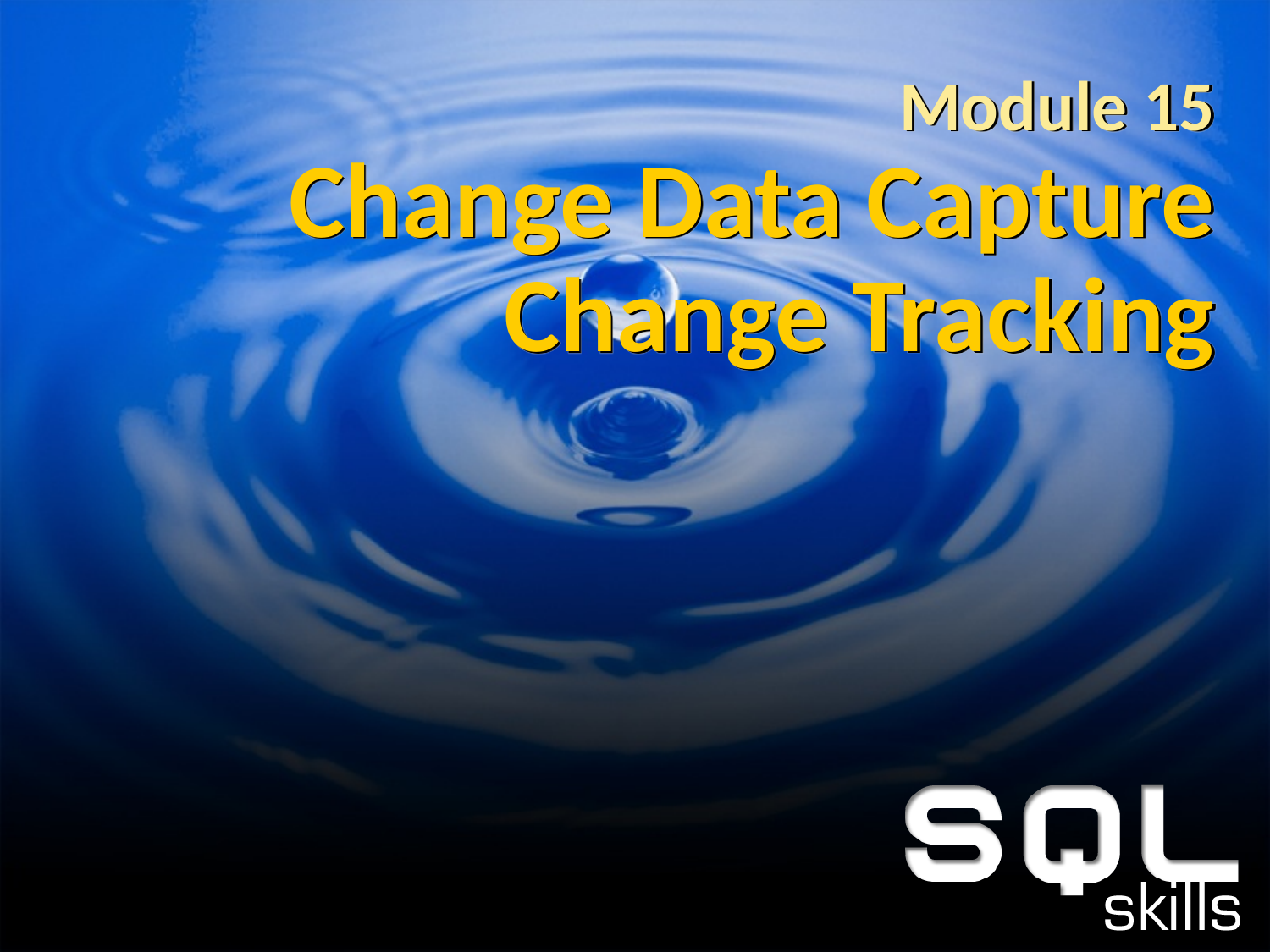

# Module 15 Change Data Capture Change Tracking